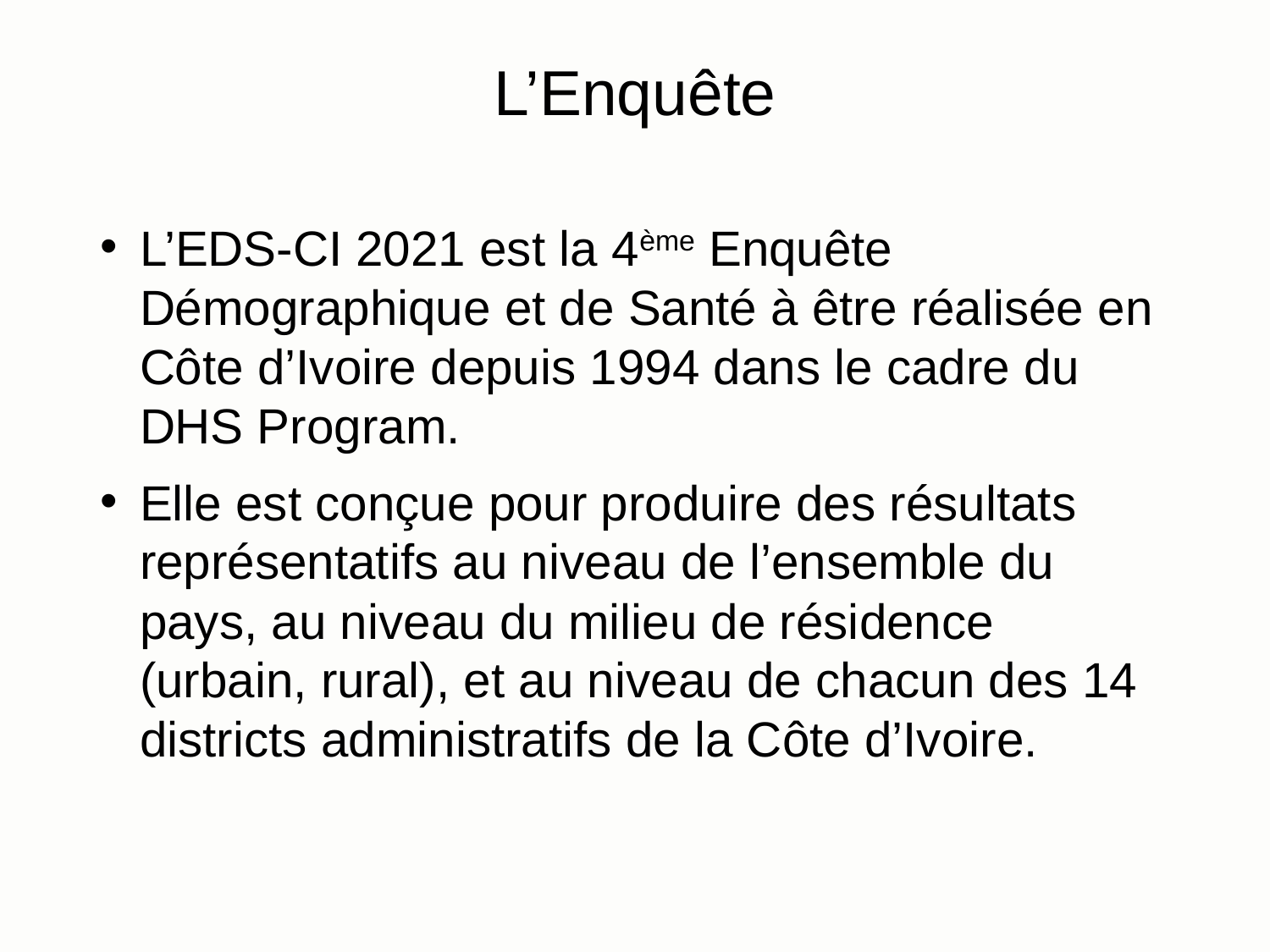

# L’Enquête
L’EDS-CI 2021 est la 4ème Enquête Démographique et de Santé à être réalisée en Côte d’Ivoire depuis 1994 dans le cadre du DHS Program.
Elle est conçue pour produire des résultats représentatifs au niveau de l’ensemble du pays, au niveau du milieu de résidence (urbain, rural), et au niveau de chacun des 14 districts administratifs de la Côte d’Ivoire.